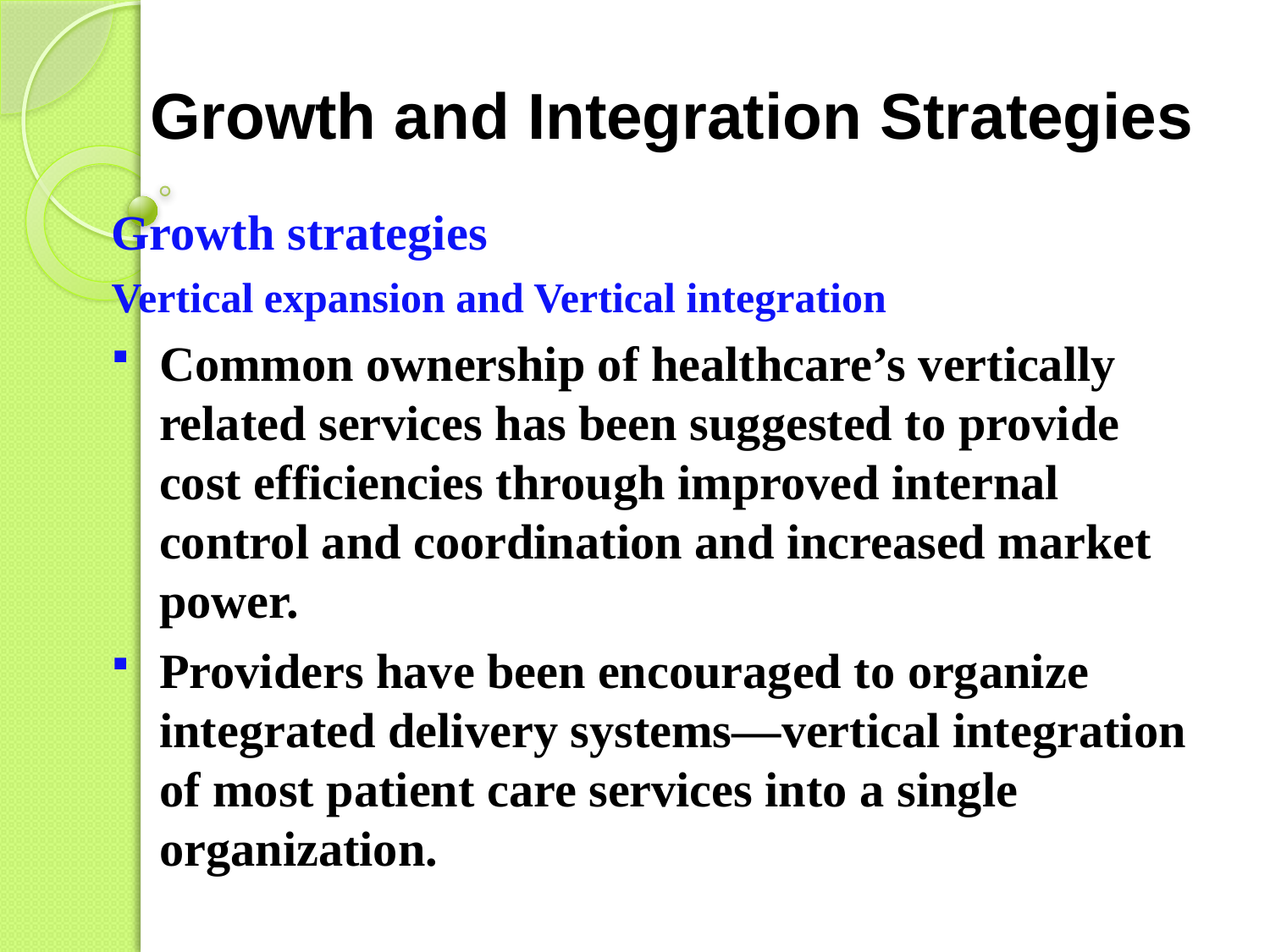

# Growth and Integration Strategies
Growth strategies
Vertical expansion and Vertical integration
Common ownership of healthcare’s vertically related services has been suggested to provide cost efficiencies through improved internal control and coordination and increased market power.
Providers have been encouraged to organize integrated delivery systems—vertical integration of most patient care services into a single organization.